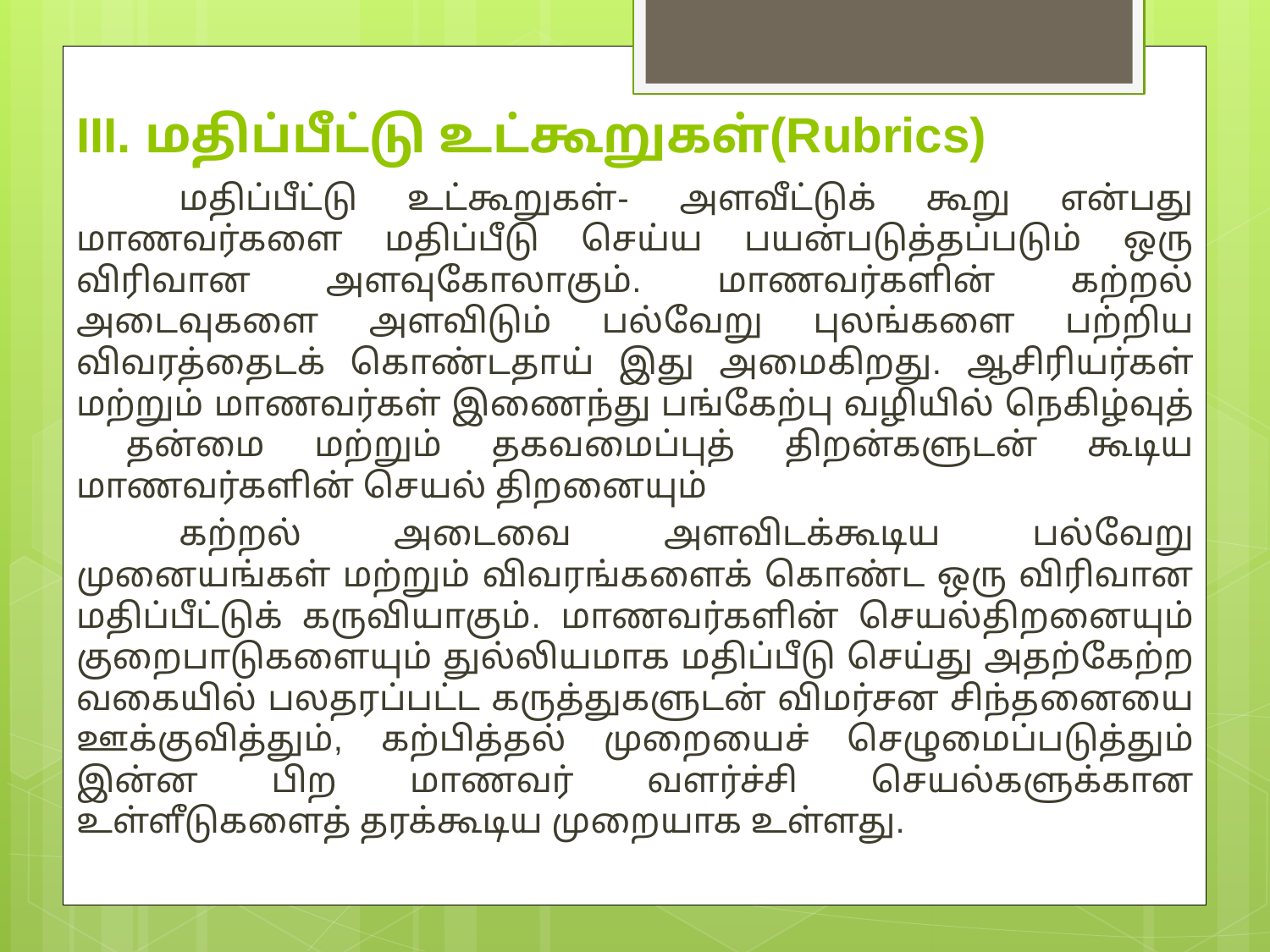

# III. மதிப்பீட்டு உட்கூறுகள்(Rubrics)
	மதிப்பீட்டு உட்கூறுகள்- அளவீட்டுக் கூறு என்பது மாணவர்களை மதிப்பீடு செய்ய பயன்படுத்தப்படும் ஒரு விரிவான அளவுகோலாகும். மாணவர்களின் கற்றல் அடைவுகளை அளவிடும் பல்வேறு புலங்களை பற்றிய விவரத்தைடக் கொண்டதாய் இது அமைகிறது. ஆசிரியர்கள் மற்றும் மாணவர்கள் இணைந்து பங்கேற்பு வழியில் நெகிழ்வுத்  தன்மை மற்றும் தகவமைப்புத் திறன்களுடன் கூடிய மாணவர்களின் செயல் திறனையும்
	கற்றல் அடைவை அளவிடக்கூடிய பல்வேறு முனையங்கள் மற்றும் விவரங்களைக் கொண்ட ஒரு விரிவான மதிப்பீட்டுக் கருவியாகும். மாணவர்களின் செயல்திறனையும் குறைபாடுகளையும் துல்லியமாக மதிப்பீடு செய்து அதற்கேற்ற வகையில் பலதரப்பட்ட கருத்துகளுடன் விமர்சன சிந்தனையை ஊக்குவித்தும், கற்பித்தல் முறையைச் செழுமைப்படுத்தும் இன்ன பிற மாணவர் வளர்ச்சி செயல்களுக்கான உள்ளீடுகளைத் தரக்கூடிய முறையாக உள்ளது.